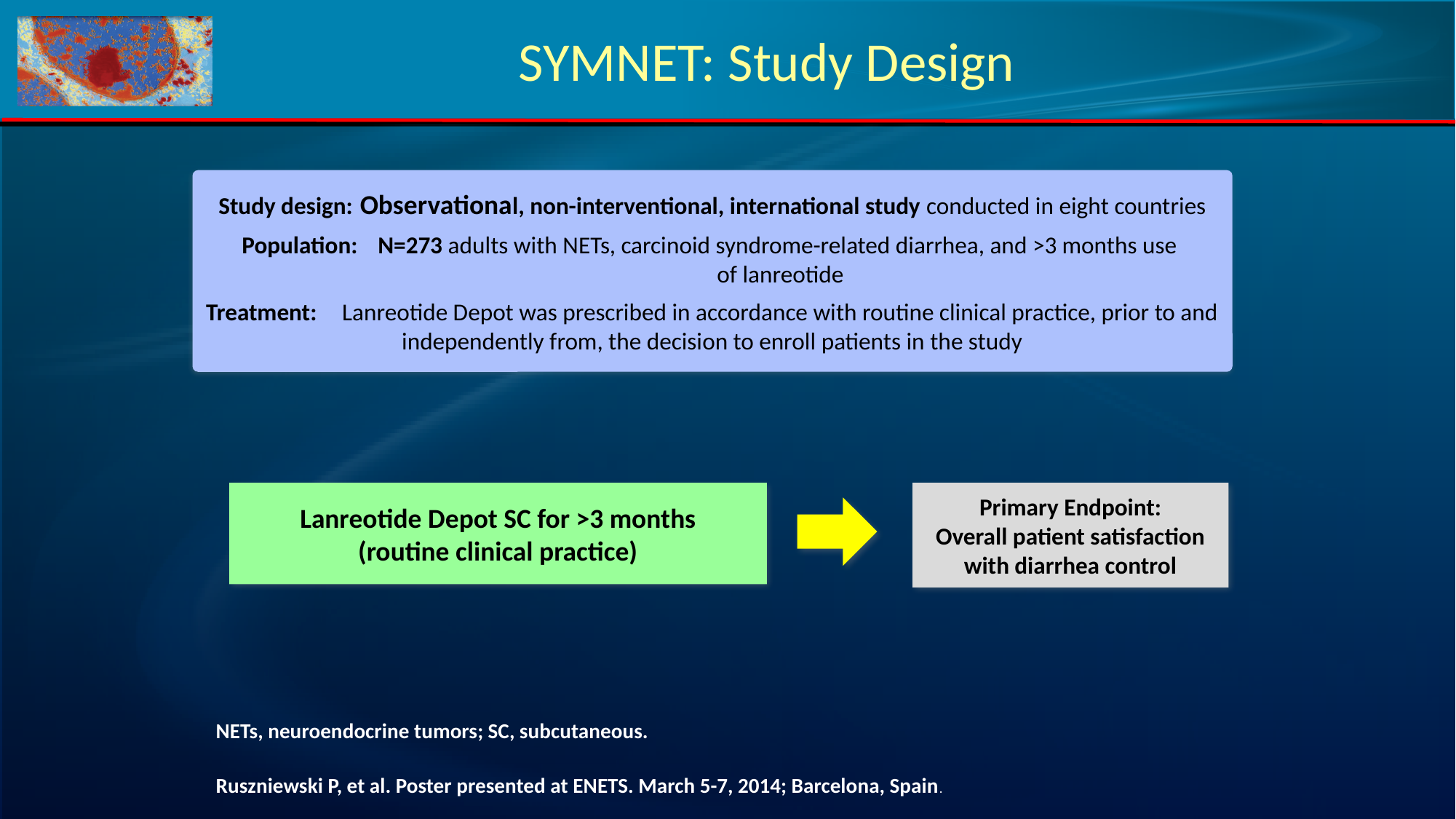

# SYMNET: Study Design
Study design:	 Observational, non-interventional, international study conducted in eight countries
Population: 	N=273 adults with NETs, carcinoid syndrome-related diarrhea, and >3 months use
	of lanreotide
Treatment: 	Lanreotide Depot was prescribed in accordance with routine clinical practice, prior to and independently from, the decision to enroll patients in the study
Primary Endpoint:
Overall patient satisfaction with diarrhea control
Lanreotide Depot SC for >3 months
(routine clinical practice)

NETs, neuroendocrine tumors; SC, subcutaneous.

Ruszniewski P, et al. Poster presented at ENETS. March 5-7, 2014; Barcelona, Spain.